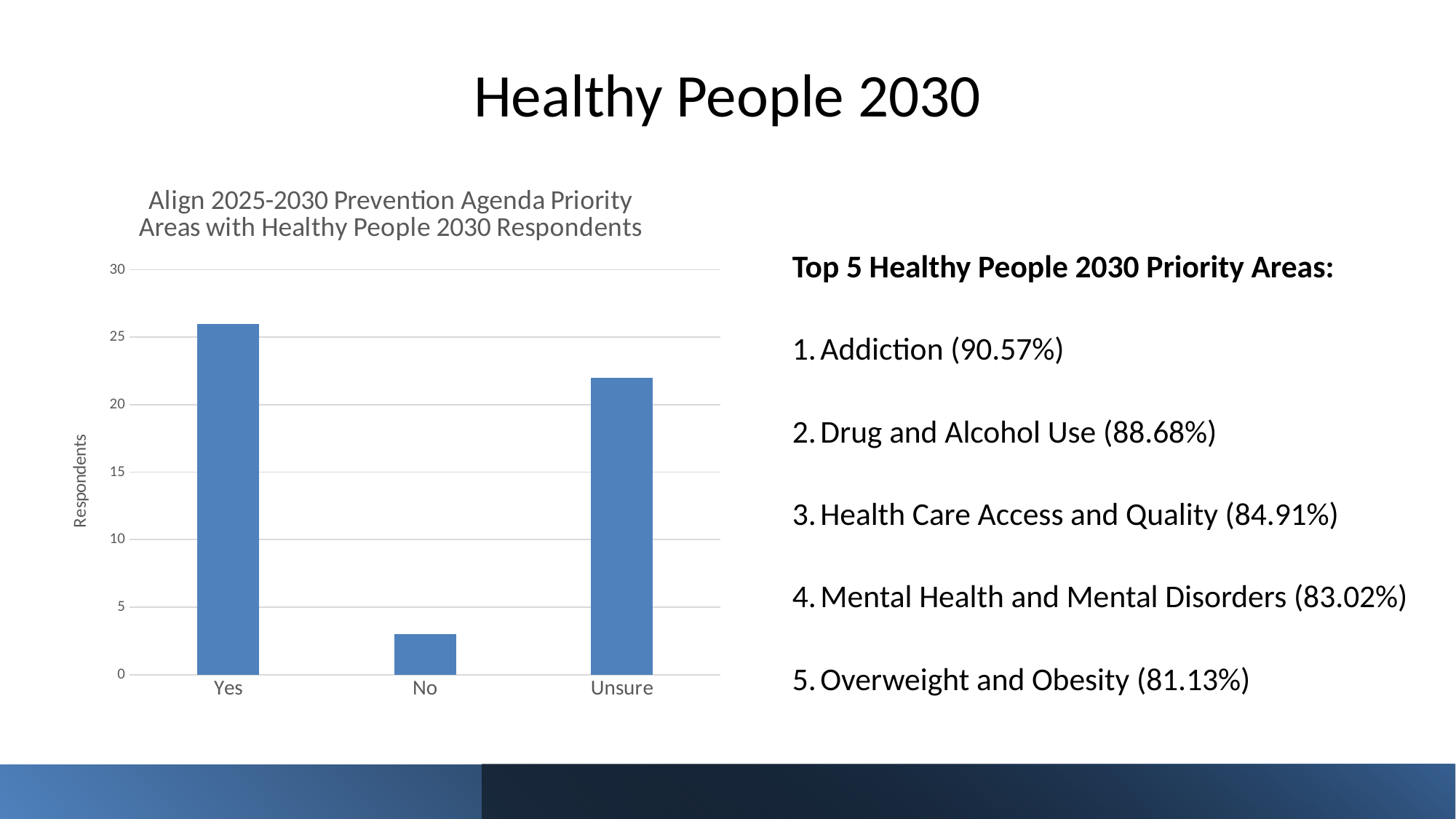

# Healthy People 2030

### Chart: Align 2025-2030 Prevention Agenda Priority Areas with Healthy People 2030 Respondents

| Category | Align 2025 Prevention Agenda Priority Areas with Healthy People 2030 |
|---|---|
| Yes | 26.0 |
| No | 3.0 |
| Unsure | 22.0 |
Top 5 Healthy People 2030 Priority Areas:
Addiction (90.57%)
Drug and Alcohol Use (88.68%)
Health Care Access and Quality (84.91%)
Mental Health and Mental Disorders (83.02%)
Overweight and Obesity (81.13%)